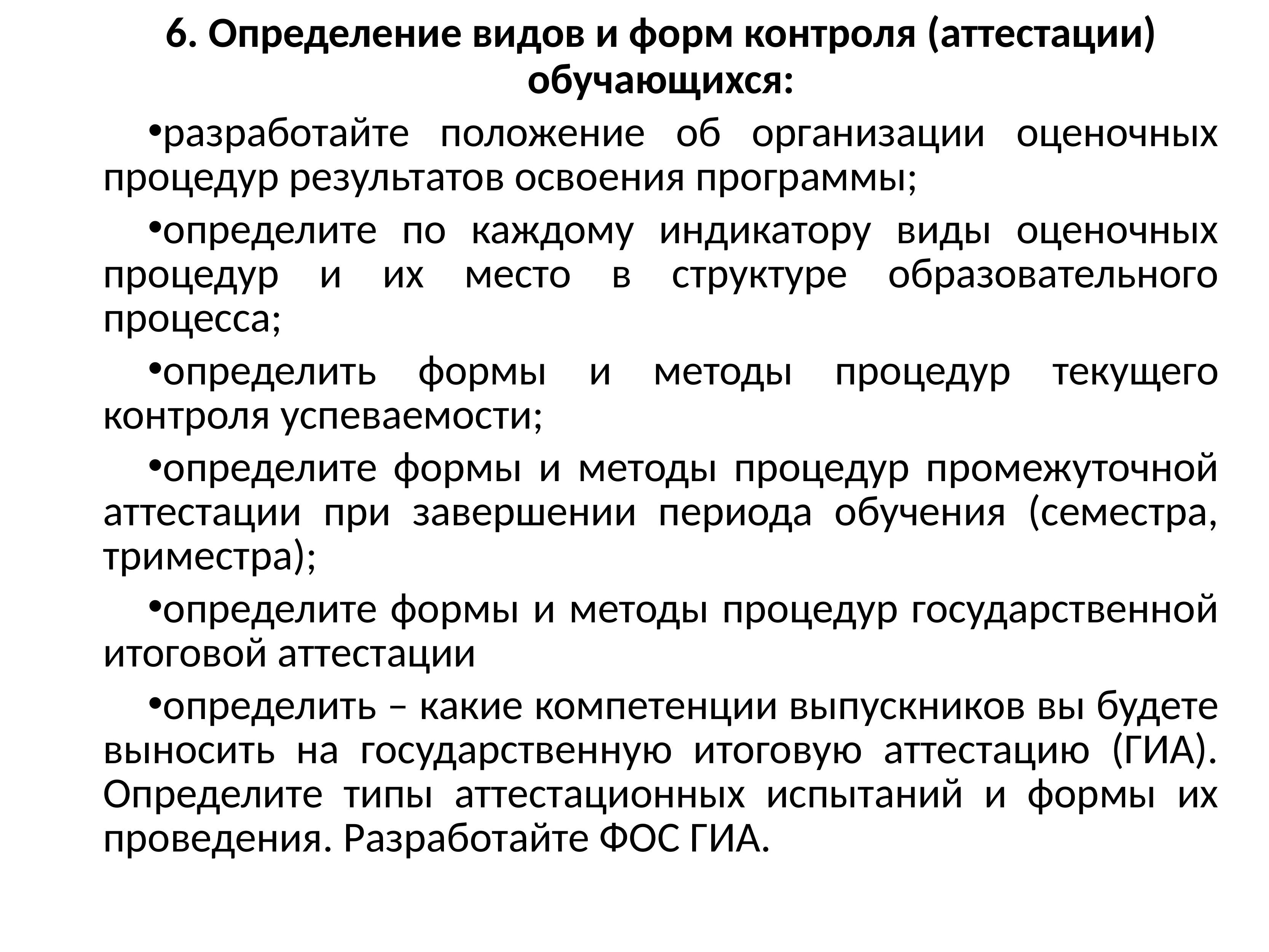

6. Определение видов и форм контроля (аттестации) обучающихся:
разработайте положение об организации оценочных процедур результатов освоения программы;
определите по каждому индикатору виды оценочных процедур и их место в структуре образовательного процесса;
определить формы и методы процедур текущего контроля успеваемости;
определите формы и методы процедур промежуточной аттестации при завершении периода обучения (семестра, триместра);
определите формы и методы процедур государственной итоговой аттестации
определить – какие компетенции выпускников вы будете выносить на государственную итоговую аттестацию (ГИА). Определите типы аттестационных испытаний и формы их проведения. Разработайте ФОС ГИА.